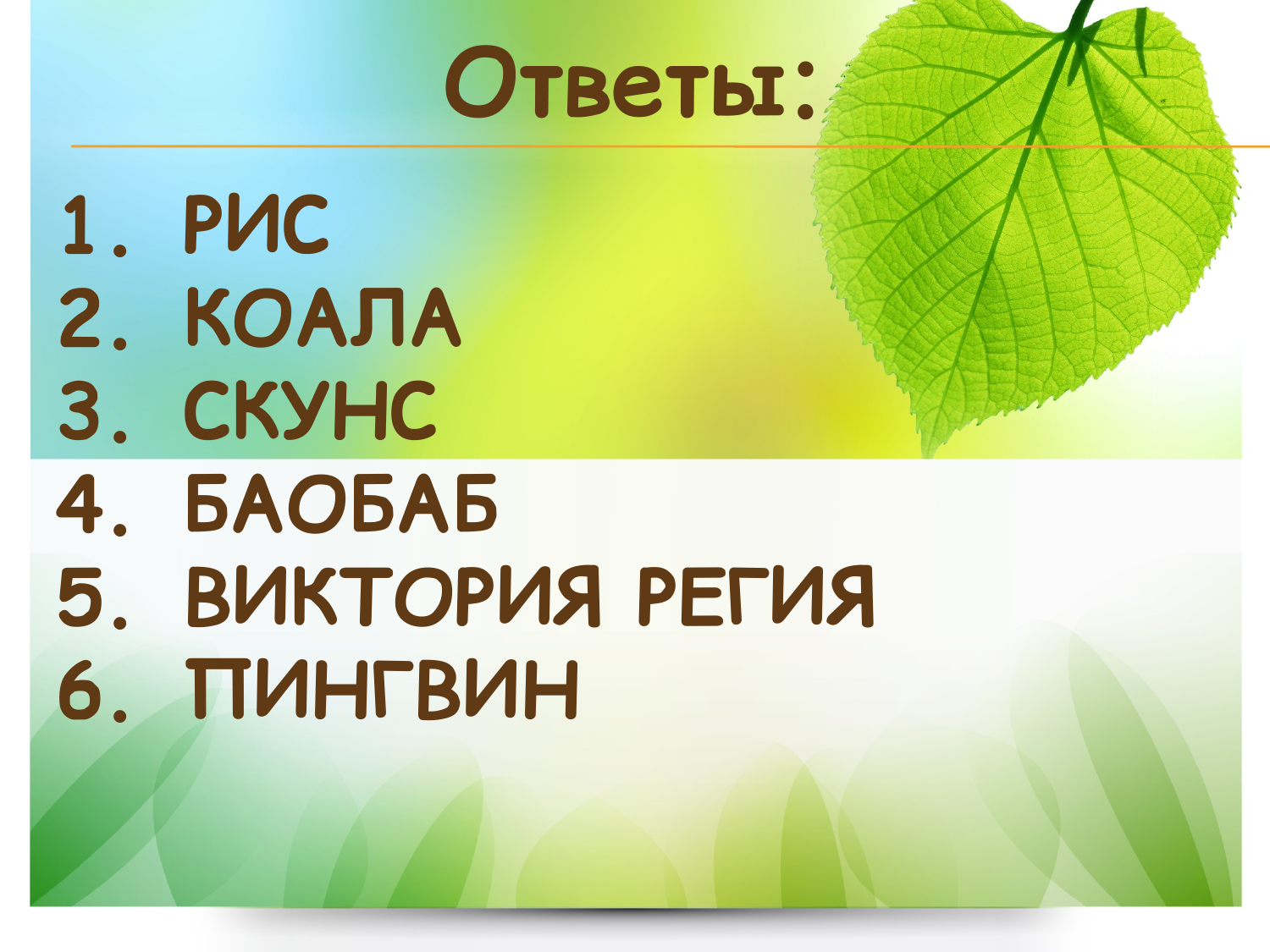

Ответы:
РИС
КОАЛА
СКУНС
БАОБАБ
ВИКТОРИЯ РЕГИЯ
ПИНГВИН